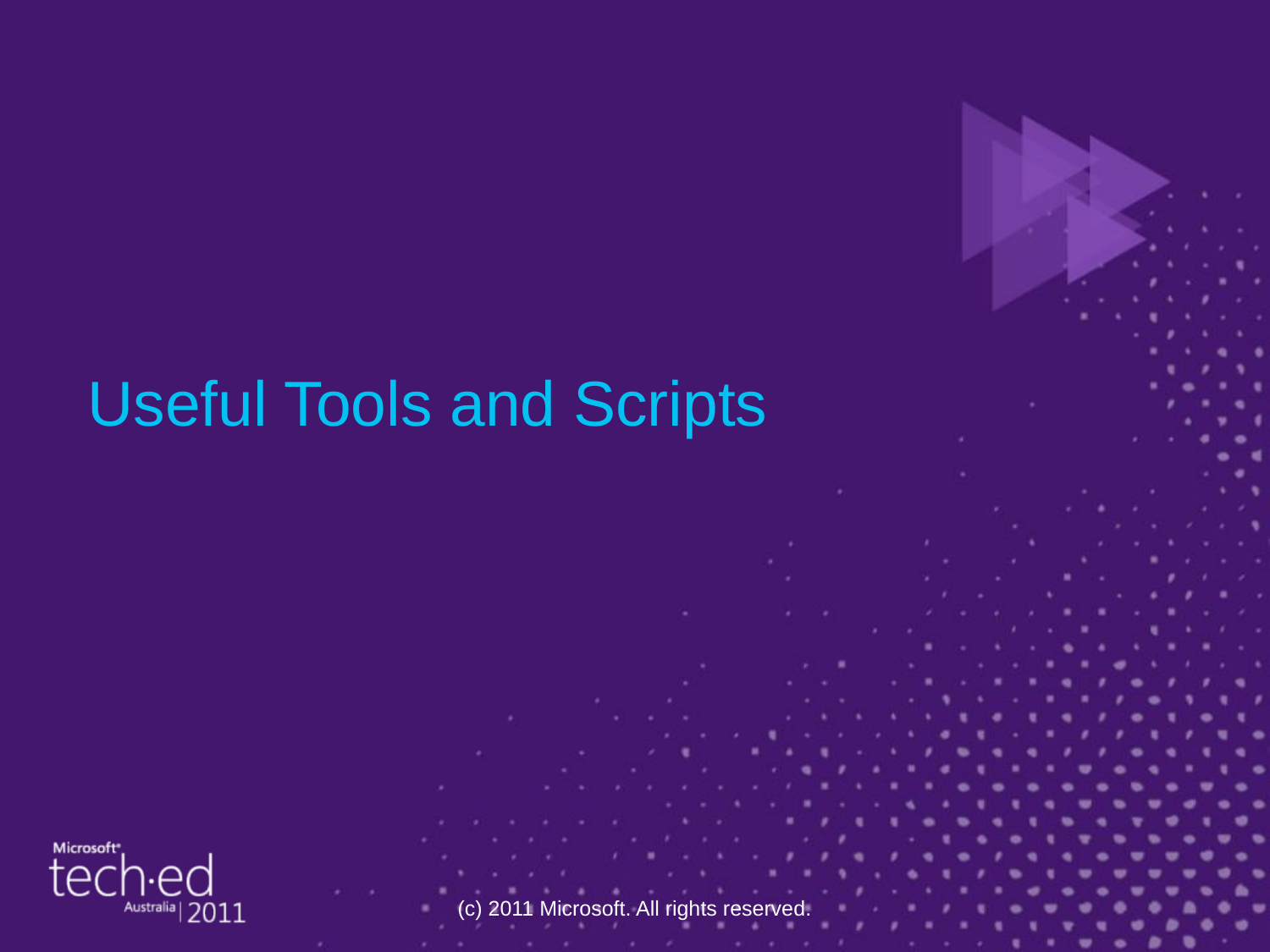

Useful Tools and Scripts
(c) 2011 Microsoft. All rights reserved.